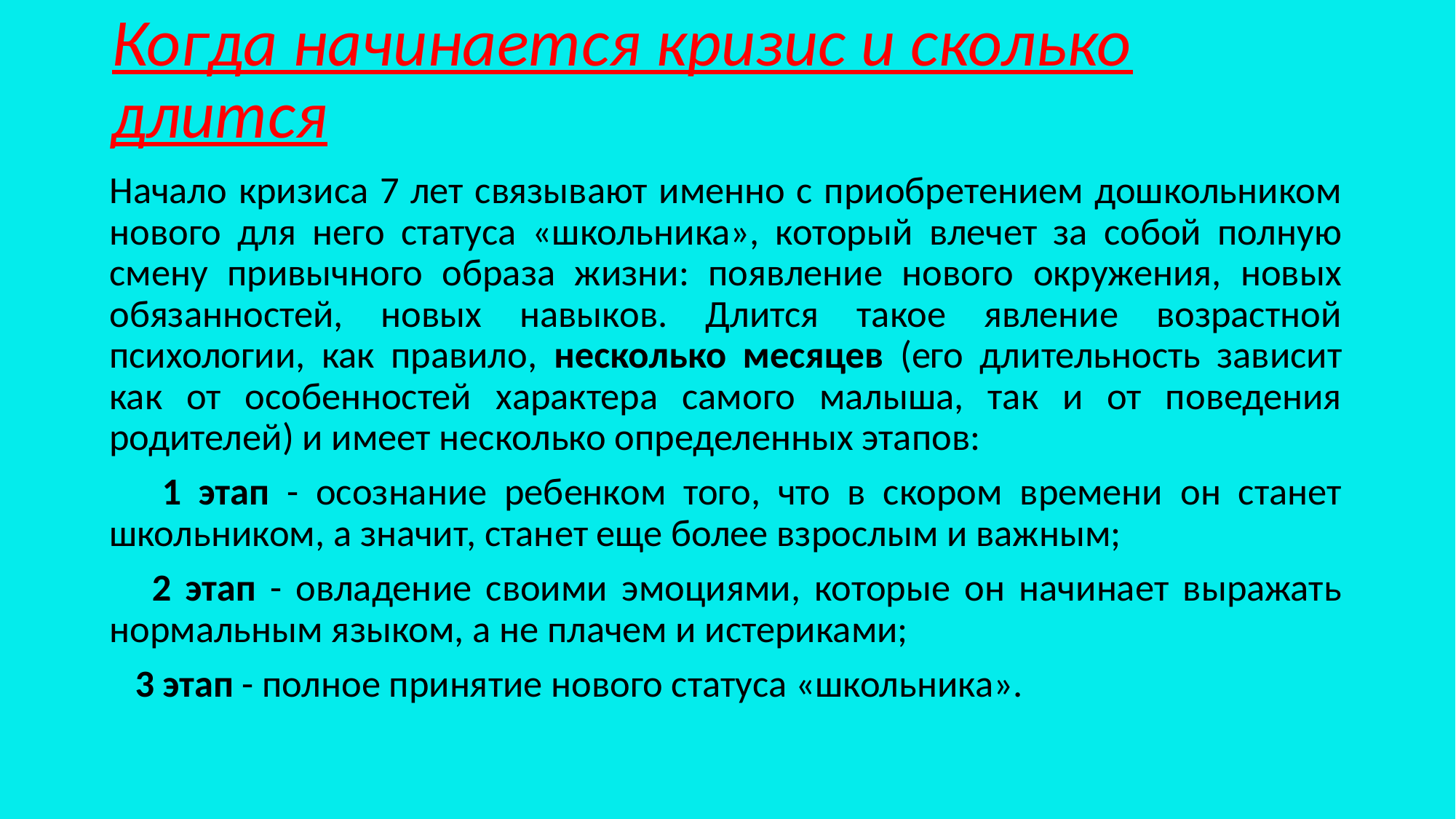

# Когда начинается кризис и сколько длится
Начало кризиса 7 лет связывают именно с приобретением дошкольником нового для него статуса «школьника», который влечет за собой полную смену привычного образа жизни: появление нового окружения, новых обязанностей, новых навыков. Длится такое явление возрастной психологии, как правило, несколько месяцев (его длительность зависит как от особенностей характера самого малыша, так и от поведения родителей) и имеет несколько определенных этапов:
   1 этап - осознание ребенком того, что в скором времени он станет школьником, а значит, станет еще более взрослым и важным;
   2 этап - овладение своими эмоциями, которые он начинает выражать нормальным языком, а не плачем и истериками;
   3 этап - полное принятие нового статуса «школьника».